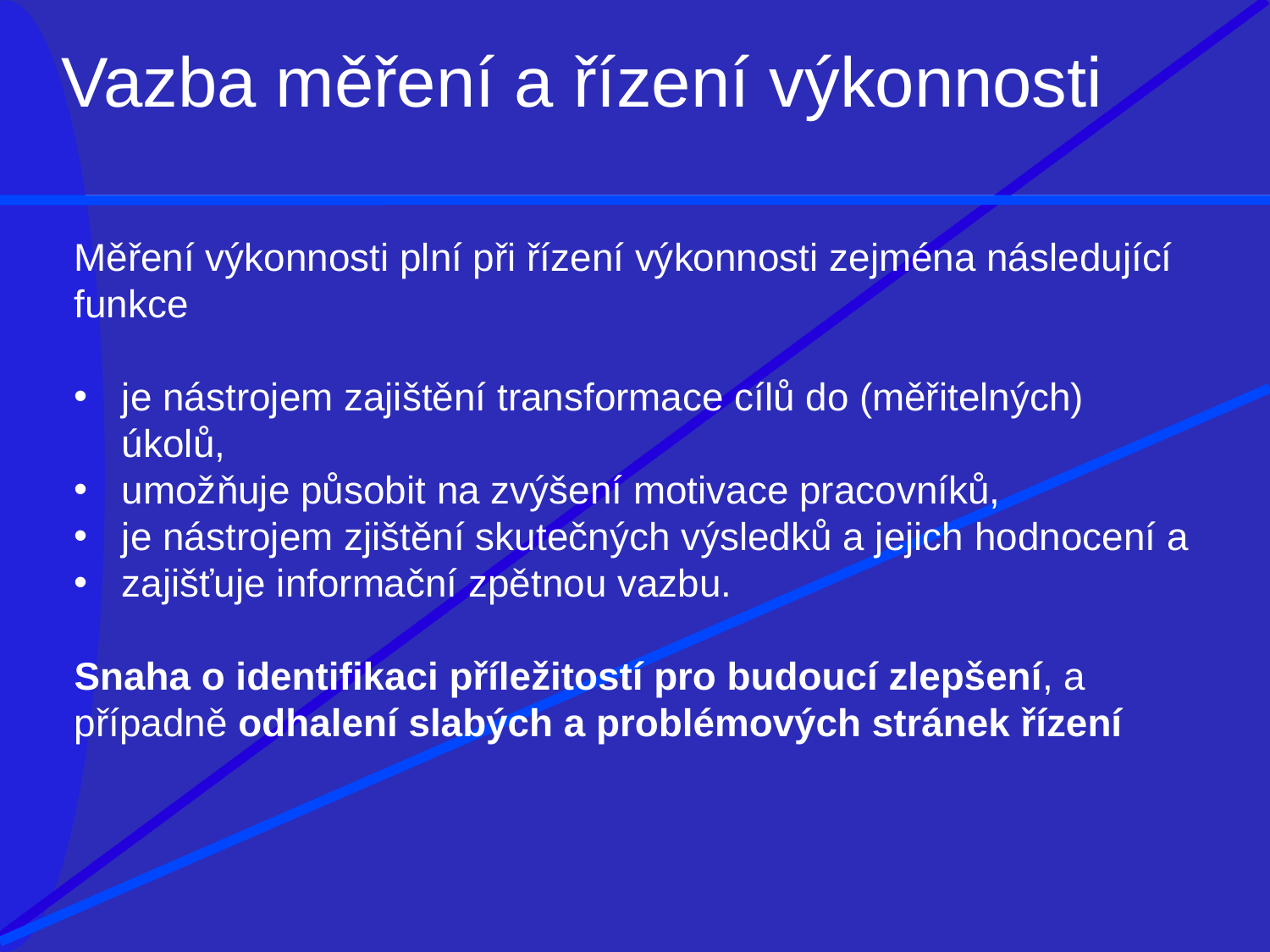

# Vazba měření a řízení výkonnosti
Měření výkonnosti plní při řízení výkonnosti zejména následující funkce

je nástrojem zajištění transformace cílů do (měřitelných) úkolů,
umožňuje působit na zvýšení motivace pracovníků,
je nástrojem zjištění skutečných výsledků a jejich hodnocení a
zajišťuje informační zpětnou vazbu.

Snaha o identifikaci příležitostí pro budoucí zlepšení, a případně odhalení slabých a problémových stránek řízení